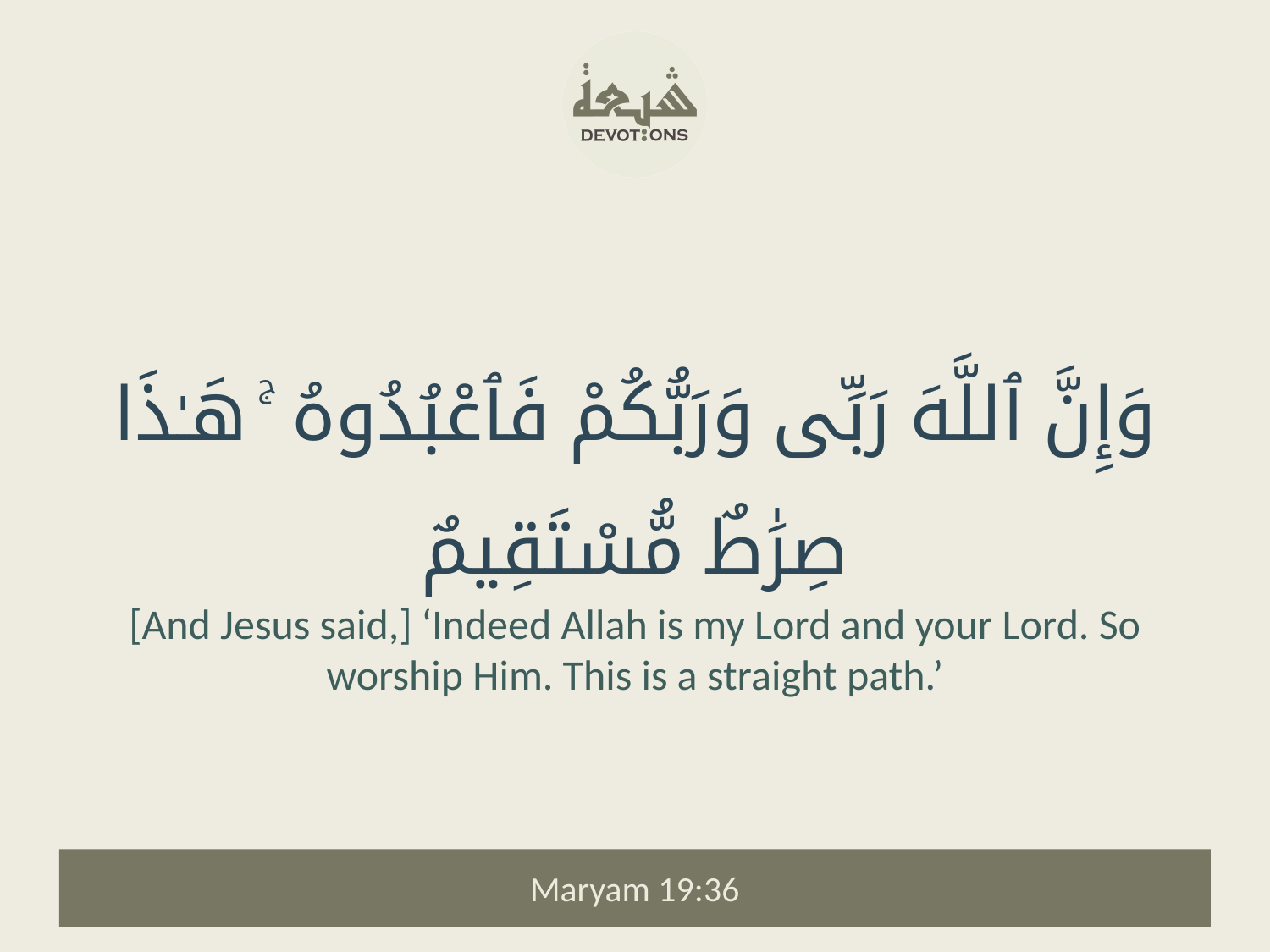

وَإِنَّ ٱللَّهَ رَبِّى وَرَبُّكُمْ فَٱعْبُدُوهُ ۚ هَـٰذَا صِرَٰطٌ مُّسْتَقِيمٌ
[And Jesus said,] ‘Indeed Allah is my Lord and your Lord. So worship Him. This is a straight path.’
Maryam 19:36